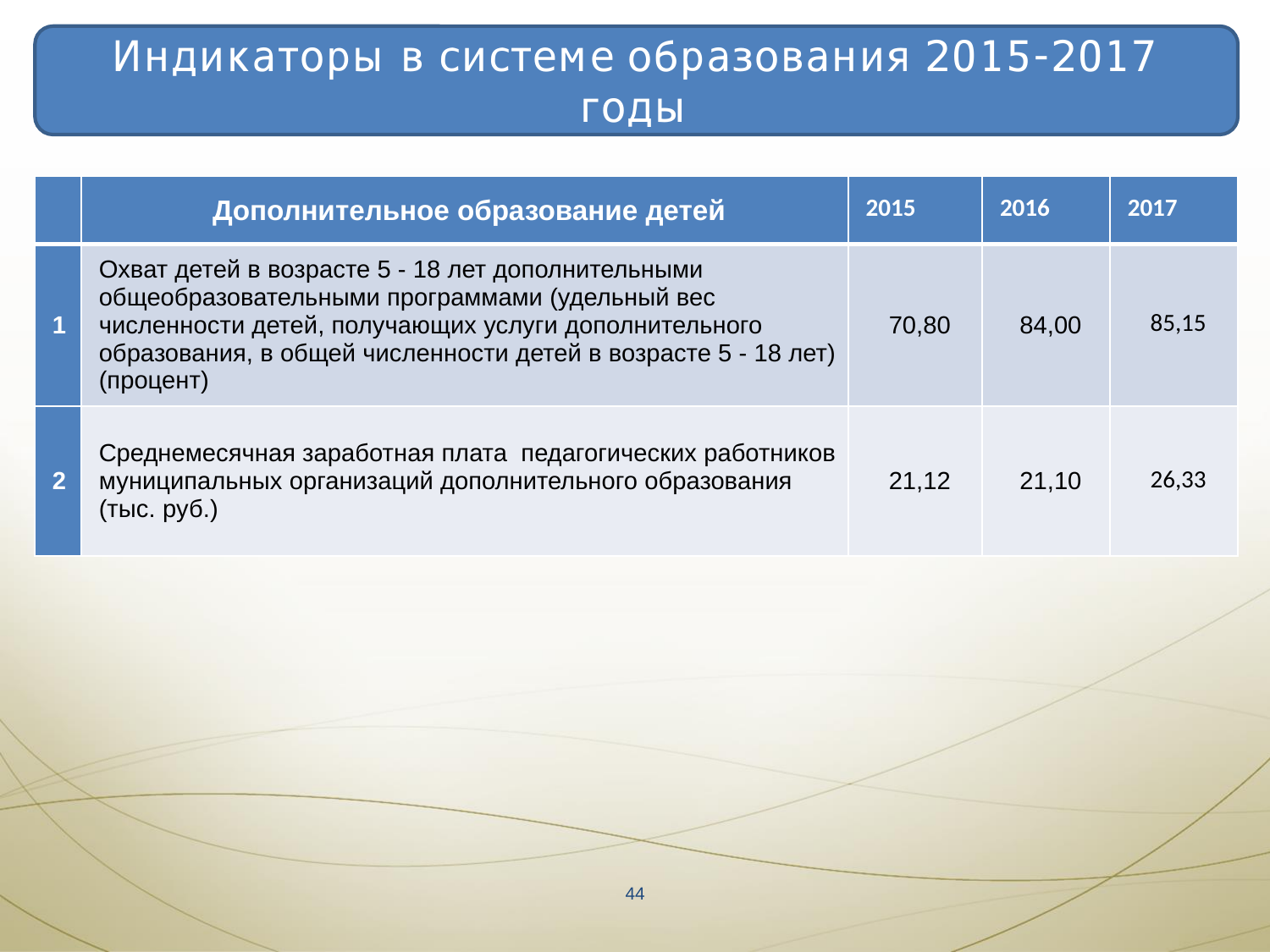

Индикаторы в системе образования 2015-2017 годы
|  | Дополнительное образование детей | 2015 | 2016 | 2017 |
| --- | --- | --- | --- | --- |
| 1 | Охват детей в возрасте 5 - 18 лет дополнительными общеобразовательными программами (удельный вес численности детей, получающих услуги дополнительного образования, в общей численности детей в возрасте 5 - 18 лет) (процент) | 70,80 | 84,00 | 85,15 |
| 2 | Среднемесячная заработная плата педагогических работников муниципальных организаций дополнительного образования (тыс. руб.) | 21,12 | 21,10 | 26,33 |

44